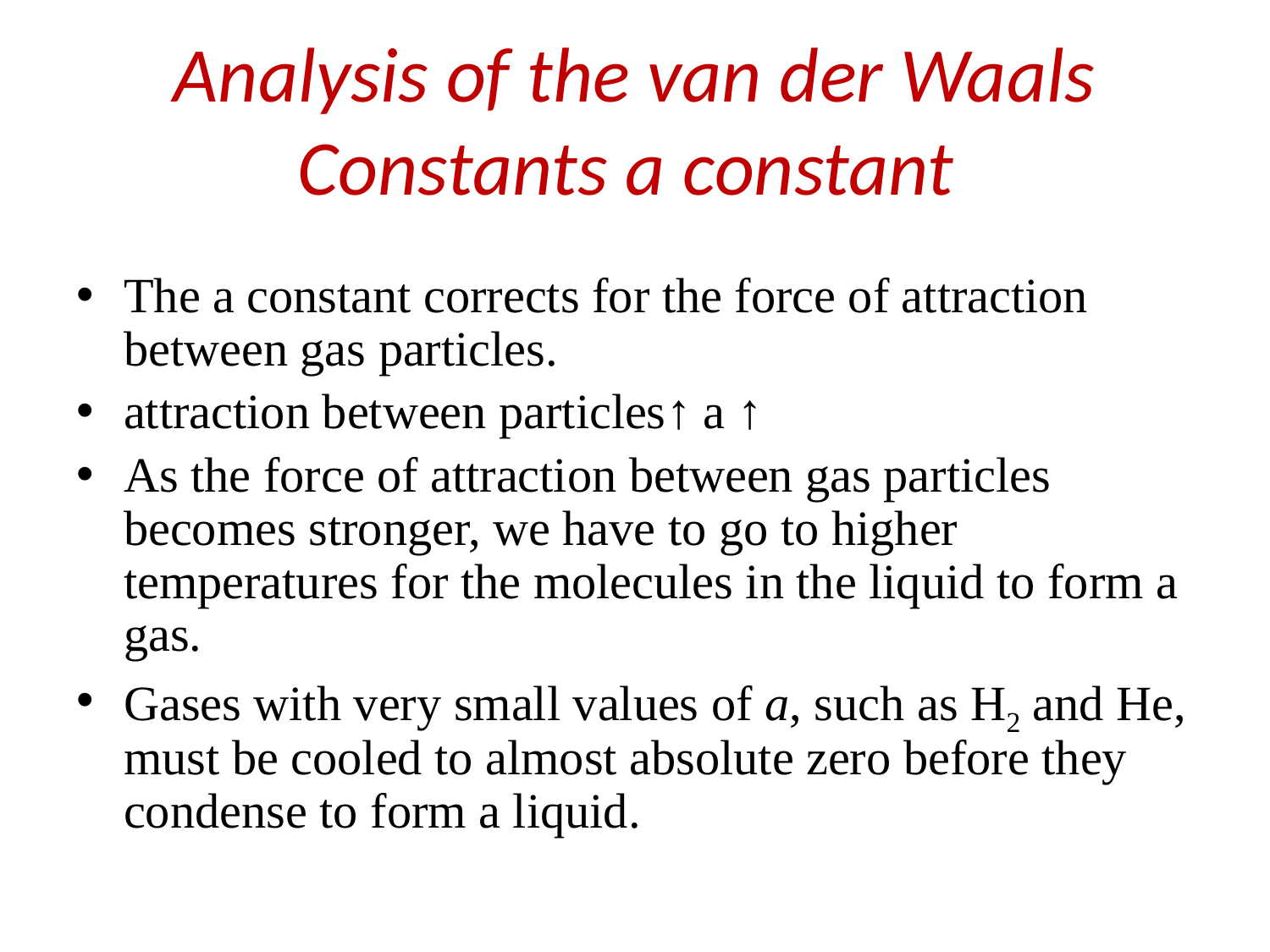

# Analysis of the van der Waals Constants a constant
The a constant corrects for the force of attraction between gas particles.
attraction between particles↑ a ↑
As the force of attraction between gas particles becomes stronger, we have to go to higher temperatures for the molecules in the liquid to form a gas.
Gases with very small values of a, such as H2 and He, must be cooled to almost absolute zero before they condense to form a liquid.